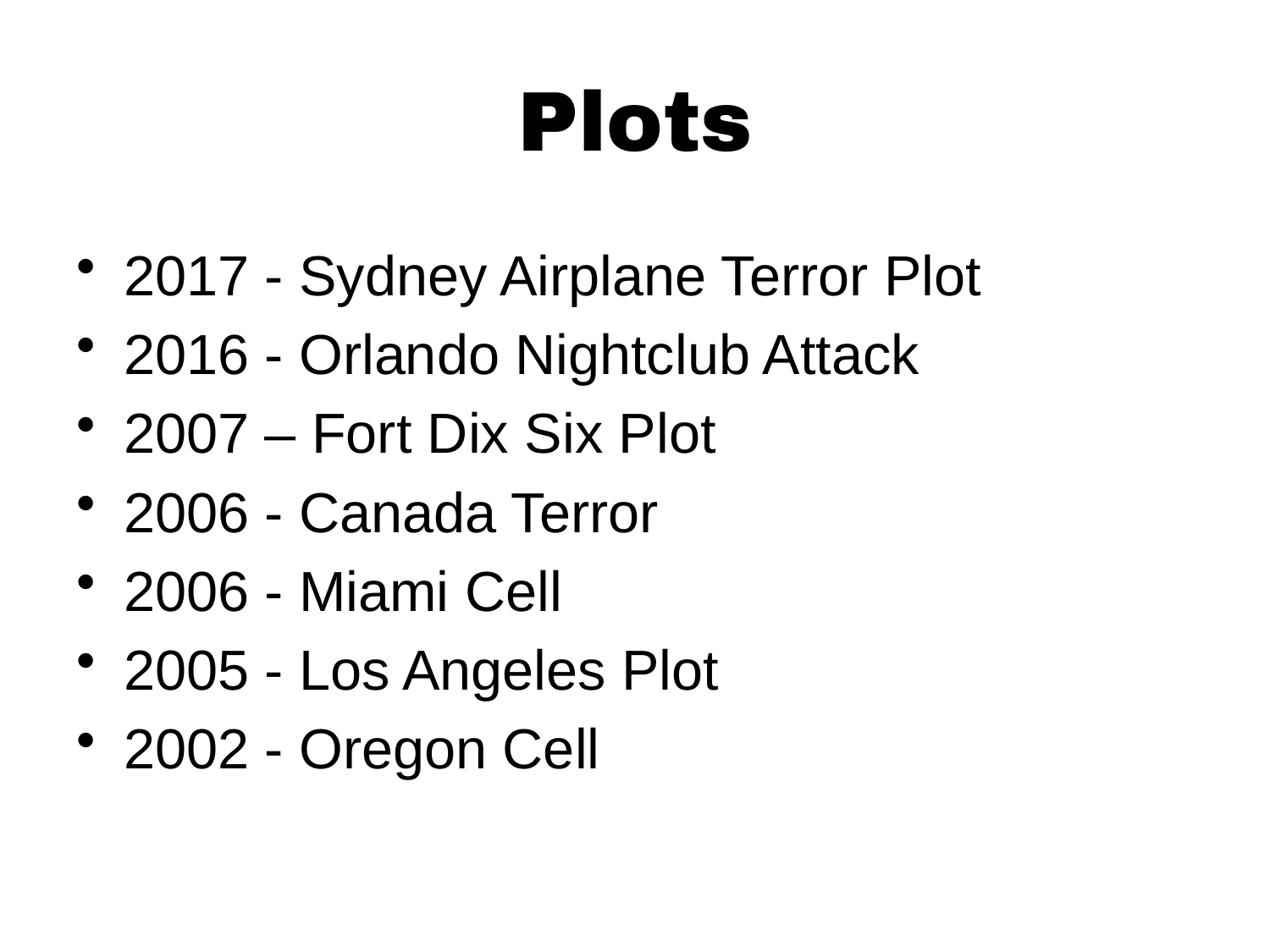

# Plots
2017 - Sydney Airplane Terror Plot
2016 - Orlando Nightclub Attack
2007 – Fort Dix Six Plot
2006 - Canada Terror
2006 - Miami Cell
2005 - Los Angeles Plot
2002 - Oregon Cell